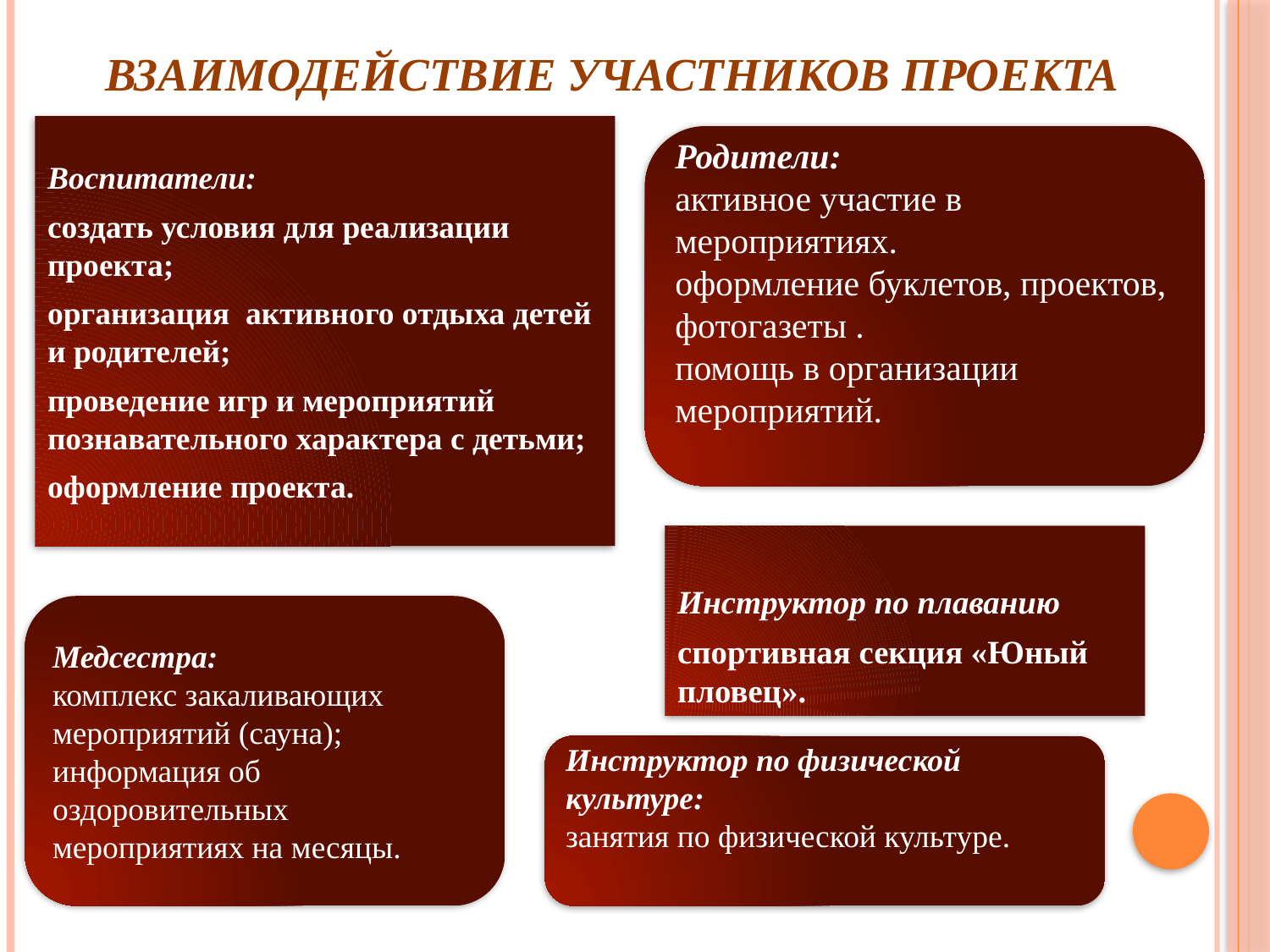

# Взаимодействие участников проекта
Воспитатели:
создать условия для реализации проекта;
организация  активного отдыха детей и родителей;
проведение игр и мероприятий  познавательного характера с детьми;
оформление проекта.
Родители:
активное участие в мероприятиях.
оформление буклетов, проектов, фотогазеты .
помощь в организации мероприятий.

Инструктор по плаванию
спортивная секция «Юный пловец».

Медсестра:
комплекс закаливающих мероприятий (сауна);
информация об  оздоровительных мероприятиях на месяцы.
Инструктор по физической культуре:
занятия по физической культуре.